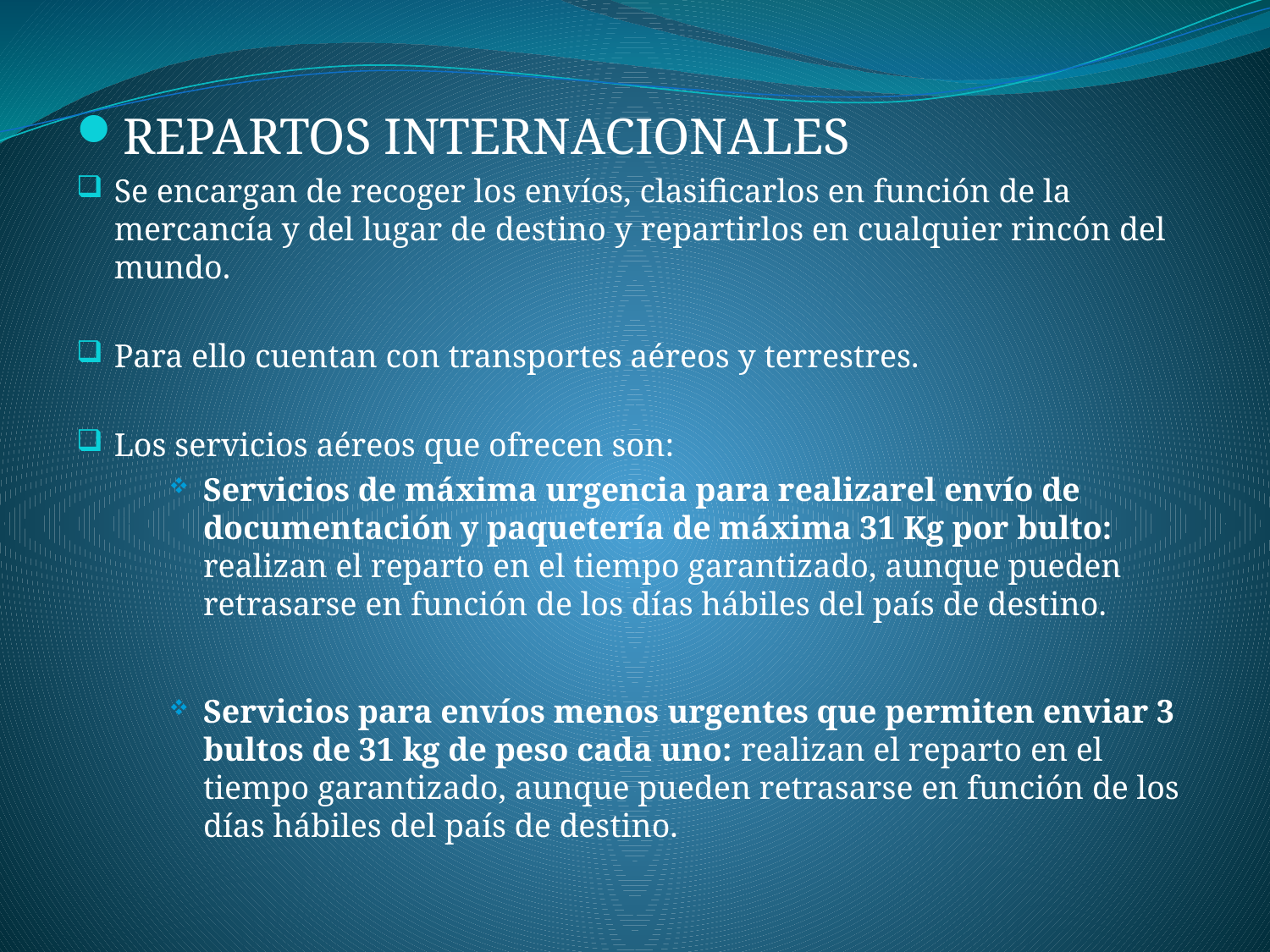

REPARTOS INTERNACIONALES
Se encargan de recoger los envíos, clasificarlos en función de la mercancía y del lugar de destino y repartirlos en cualquier rincón del mundo.

Para ello cuentan con transportes aéreos y terrestres.

Los servicios aéreos que ofrecen son:
Servicios de máxima urgencia para realizarel envío de documentación y paquetería de máxima 31 Kg por bulto: realizan el reparto en el tiempo garantizado, aunque pueden retrasarse en función de los días hábiles del país de destino.

Servicios para envíos menos urgentes que permiten enviar 3 bultos de 31 kg de peso cada uno: realizan el reparto en el tiempo garantizado, aunque pueden retrasarse en función de los días hábiles del país de destino.